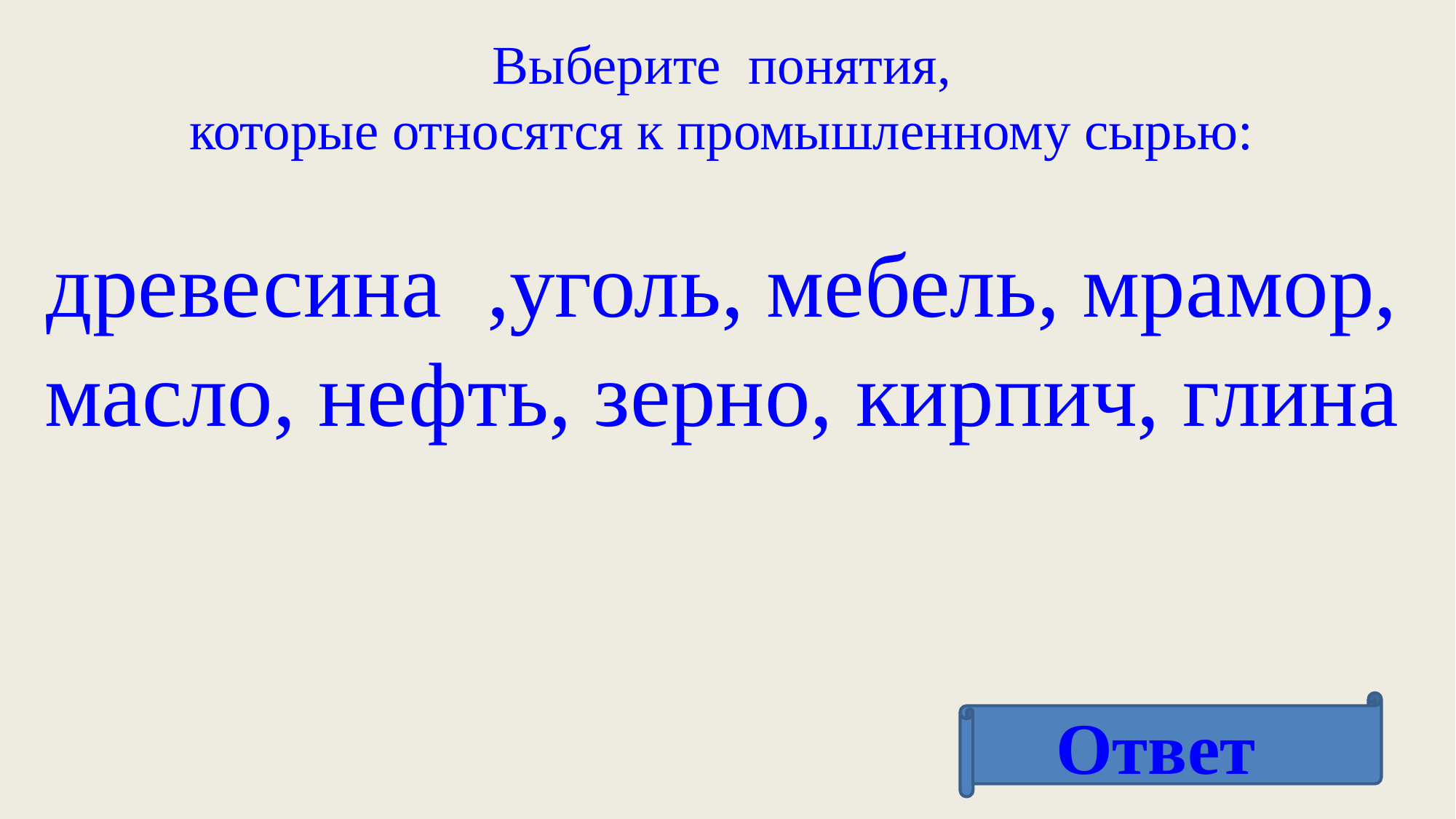

Выберите  понятия, которые относятся к промышленному сырью:

древесина  ,уголь, мебель, мрамор, масло, нефть, зерно, кирпич, глина
Ответ